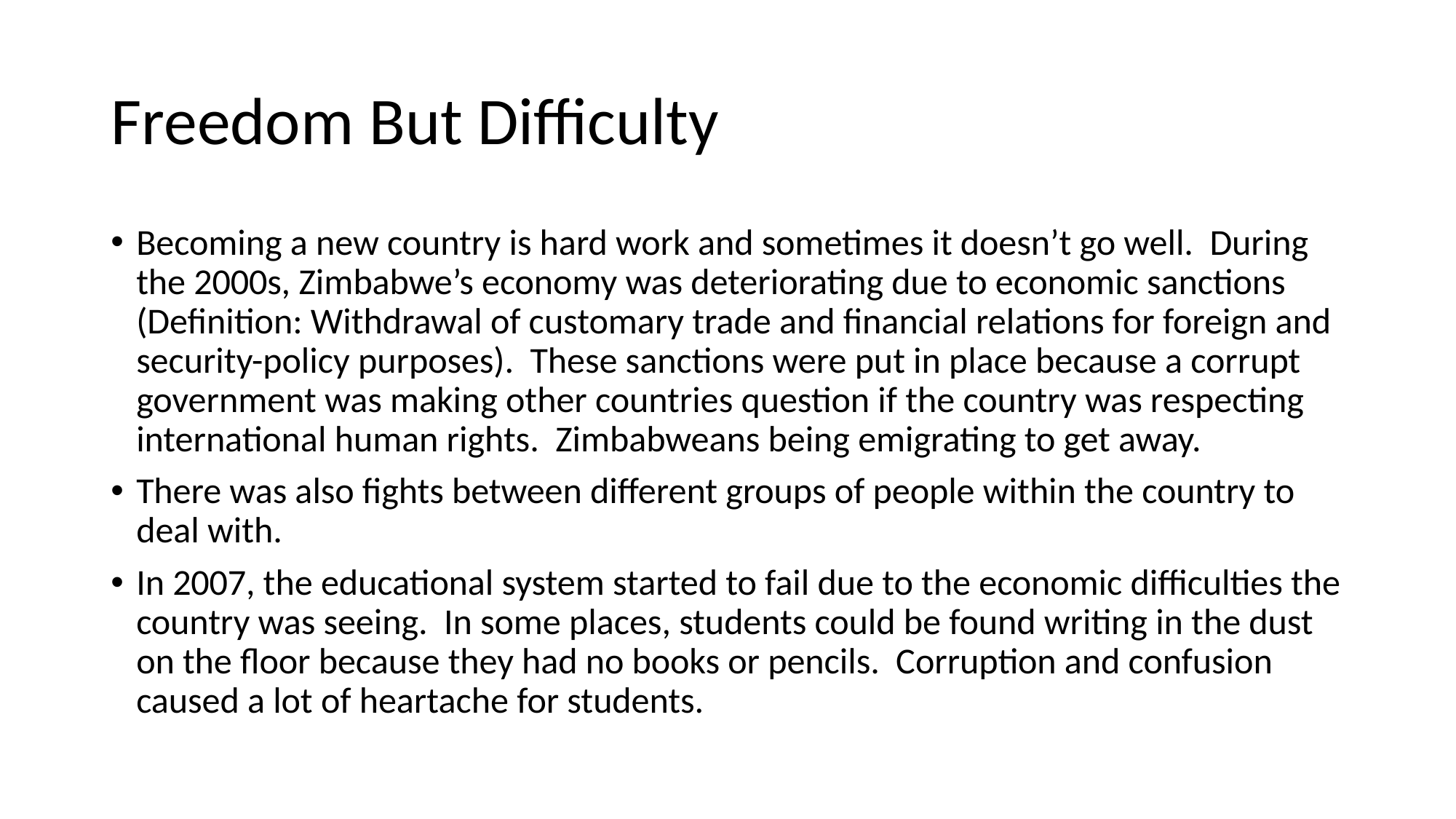

# Freedom But Difficulty
Becoming a new country is hard work and sometimes it doesn’t go well.  During the 2000s, Zimbabwe’s economy was deteriorating due to economic sanctions (Definition: Withdrawal of customary trade and financial relations for foreign and security-policy purposes).  These sanctions were put in place because a corrupt government was making other countries question if the country was respecting international human rights.  Zimbabweans being emigrating to get away.
There was also fights between different groups of people within the country to deal with.
In 2007, the educational system started to fail due to the economic difficulties the country was seeing.  In some places, students could be found writing in the dust on the floor because they had no books or pencils.  Corruption and confusion caused a lot of heartache for students.